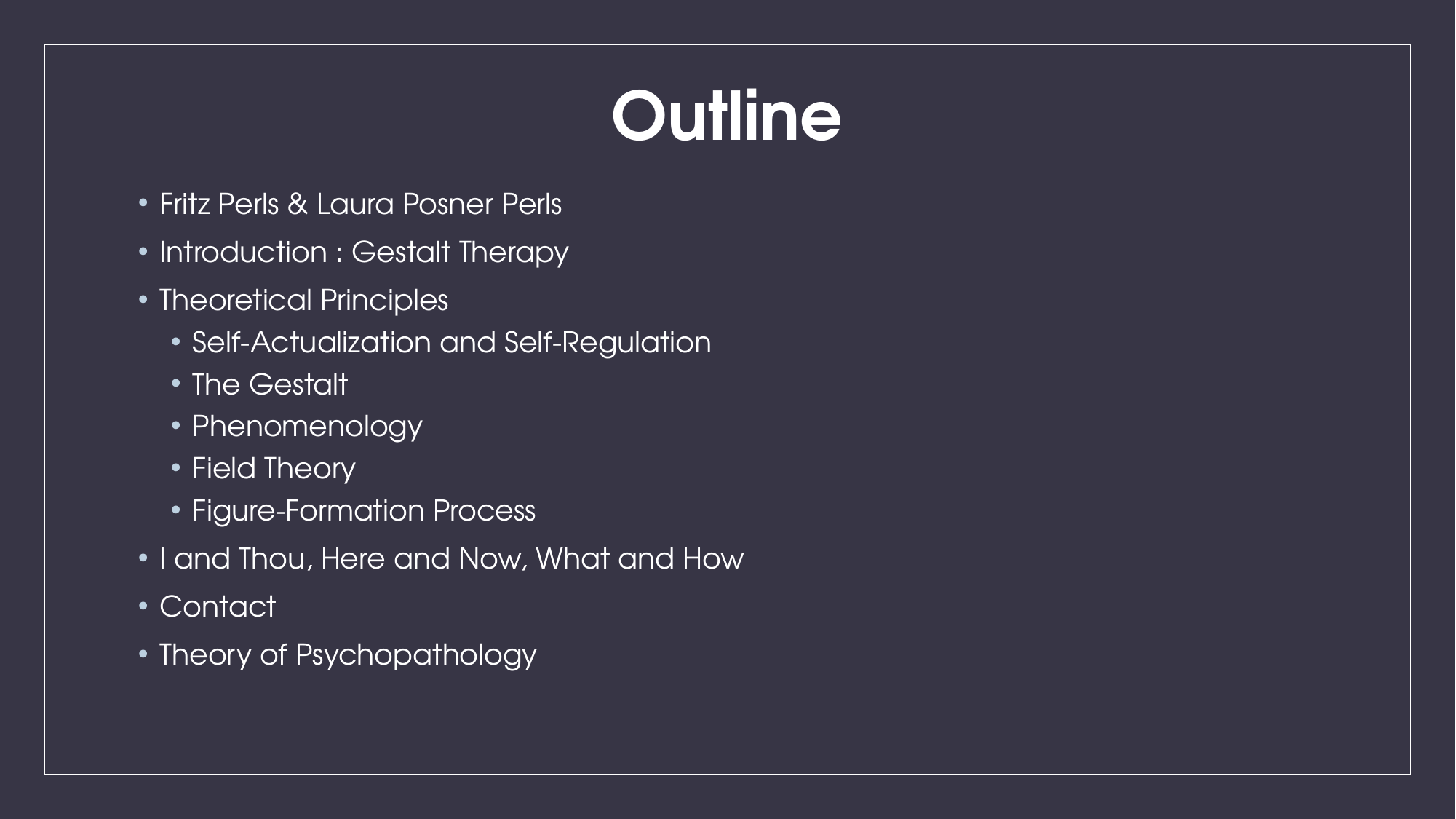

# Outline
Fritz Perls & Laura Posner Perls
Introduction : Gestalt Therapy
Theoretical Principles
Self-Actualization and Self-Regulation
The Gestalt
Phenomenology
Field Theory
Figure-Formation Process
I and Thou, Here and Now, What and How
Contact
Theory of Psychopathology